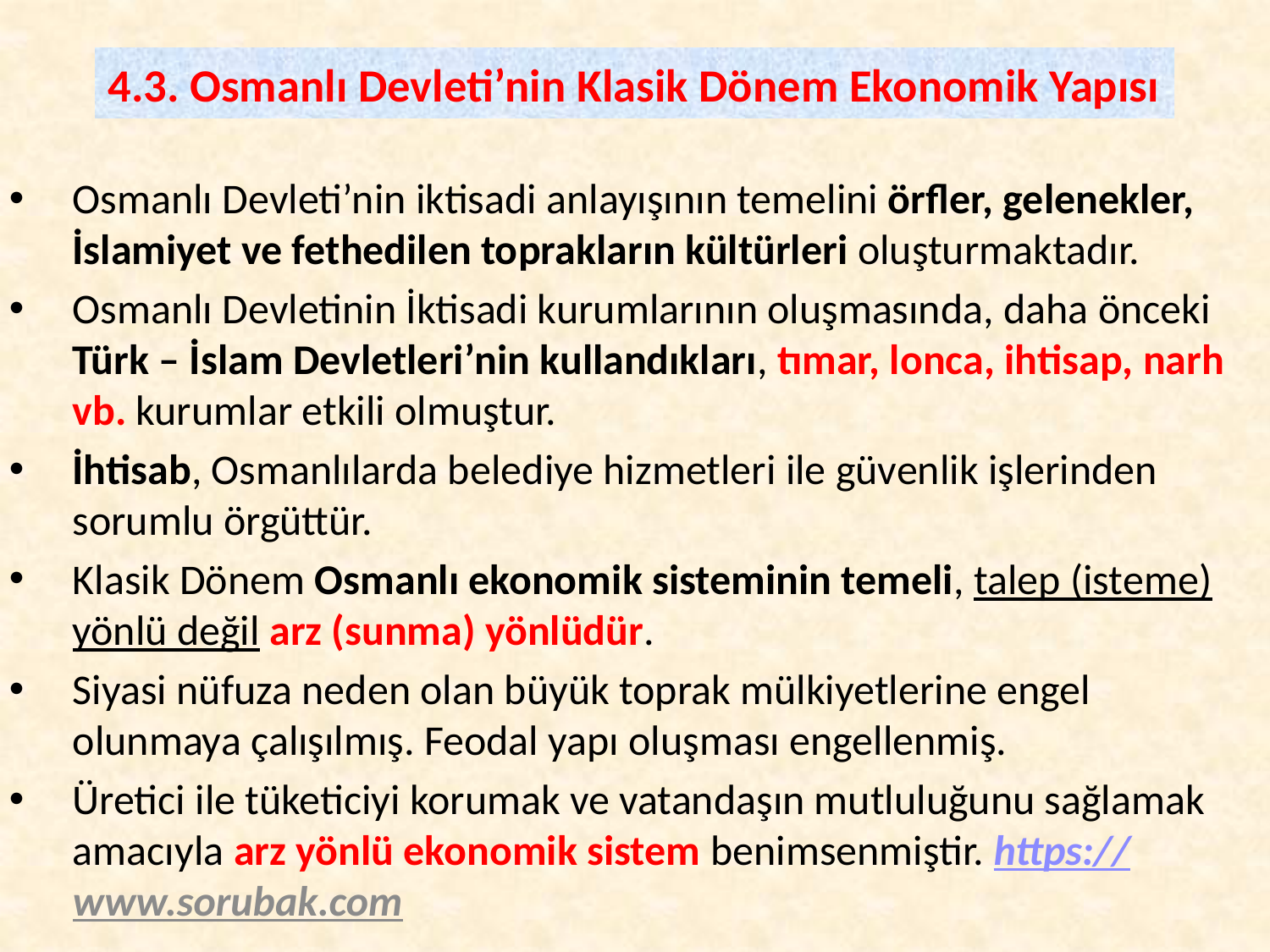

4.3. Osmanlı Devleti’nin Klasik Dönem Ekonomik Yapısı

Osmanlı Devleti’nin iktisadi anlayışının temelini örfler, gelenekler, İslamiyet ve fethedilen toprakların kültürleri oluşturmaktadır.
Osmanlı Devletinin İktisadi kurumlarının oluşmasında, daha önceki Türk – İslam Devletleri’nin kullandıkları, tımar, lonca, ihtisap, narh vb. kurumlar etkili olmuştur.
İhtisab, Osmanlılarda belediye hizmetleri ile güvenlik işlerinden sorumlu örgüttür.
Klasik Dönem Osmanlı ekonomik sisteminin temeli, talep (isteme) yönlü değil arz (sunma) yönlüdür.
Siyasi nüfuza neden olan büyük toprak mülkiyetlerine engel olunmaya çalışılmış. Feodal yapı oluşması engellenmiş.
Üretici ile tüketiciyi korumak ve vatandaşın mutluluğunu sağlamak amacıyla arz yönlü ekonomik sistem benimsenmiştir. https://www.sorubak.com